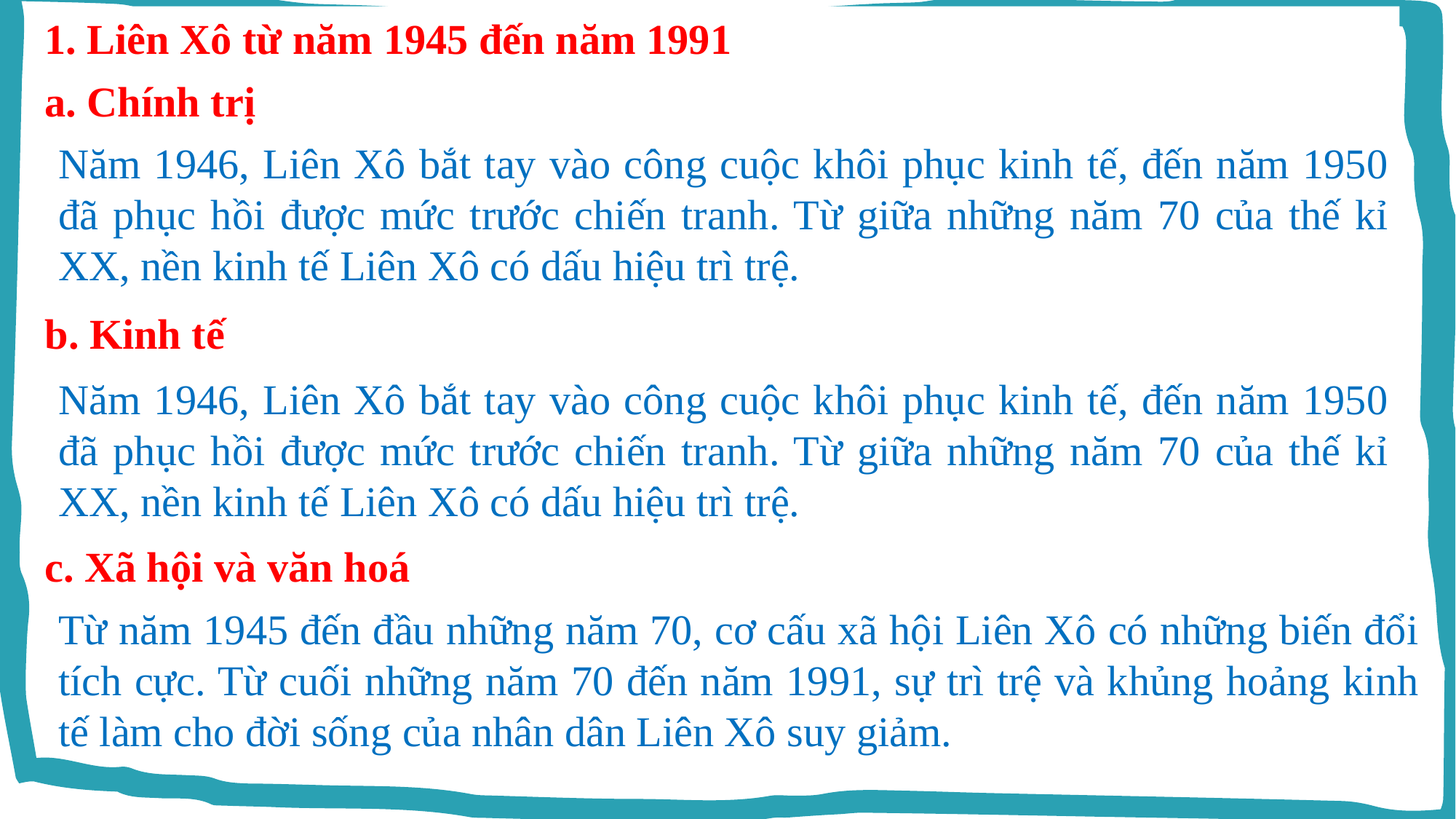

Quý thầy cô có nhu cầu về các bài giảng PowerPoint và giáo án word lịch sử từ khối 6-12.
Vui lòng liên hệ số điện thoại 0981457911 (cũng là số Zalo).
Ngoài ra còn hỗ trợ về SKKN, biện pháp thi GVG và thao giảng, chuyên đề.
Page: https://www.facebook.com/groups/baigianglichsu

1. Liên Xô từ năm 1945 đến năm 1991
a. Chính trị
Năm 1946, Liên Xô bắt tay vào công cuộc khôi phục kinh tế, đến năm 1950 đã phục hồi được mức trước chiến tranh. Từ giữa những năm 70 của thế kỉ XX, nền kinh tế Liên Xô có dấu hiệu trì trệ.
b. Kinh tế
Năm 1946, Liên Xô bắt tay vào công cuộc khôi phục kinh tế, đến năm 1950 đã phục hồi được mức trước chiến tranh. Từ giữa những năm 70 của thế kỉ XX, nền kinh tế Liên Xô có dấu hiệu trì trệ.
c. Xã hội và văn hoá
Từ năm 1945 đến đầu những năm 70, cơ cấu xã hội Liên Xô có những biến đổi tích cực. Từ cuối những năm 70 đến năm 1991, sự trì trệ và khủng hoảng kinh tế làm cho đời sống của nhân dân Liên Xô suy giảm.